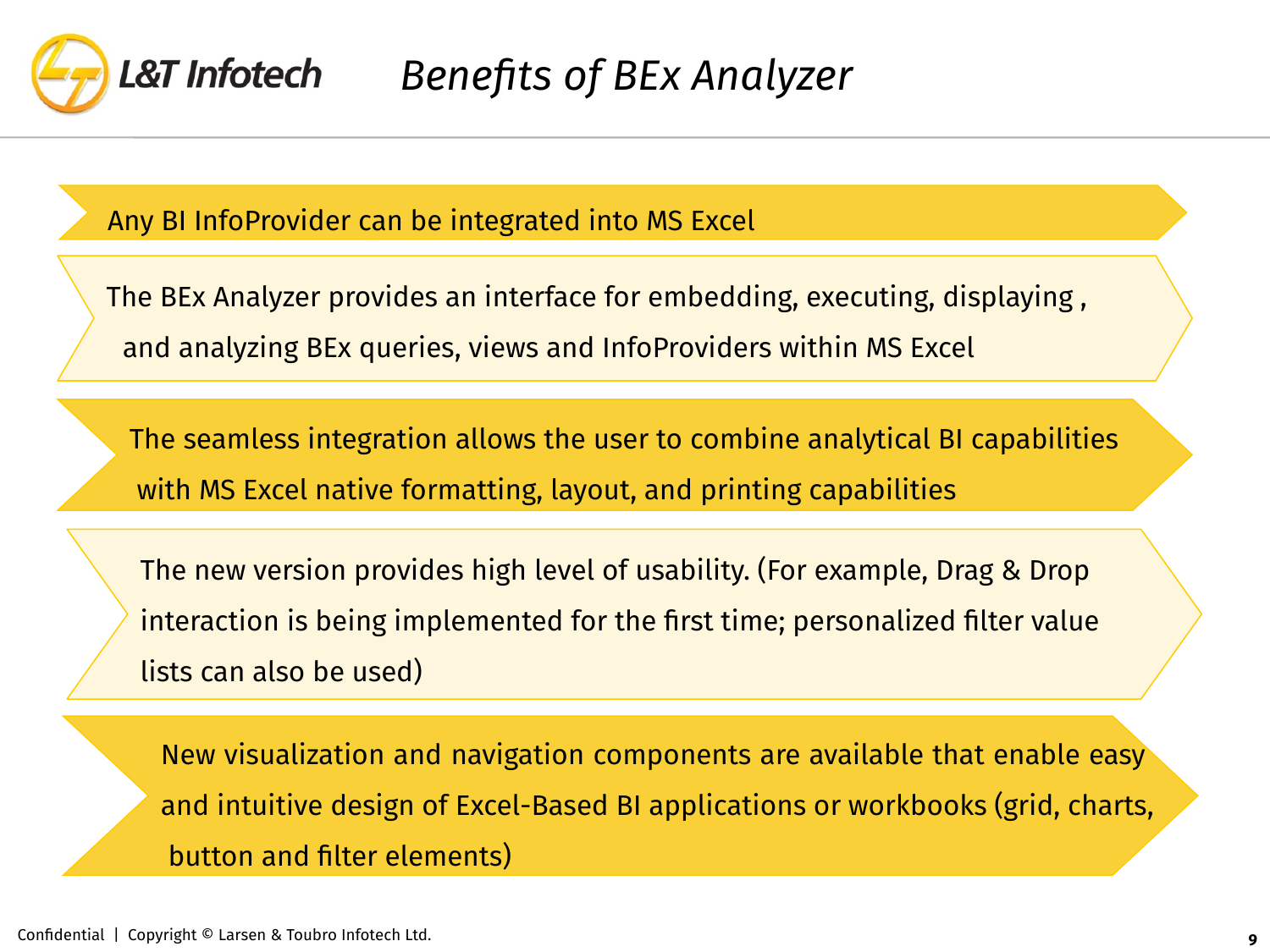

# Benefits of BEx Analyzer
 Any BI InfoProvider can be integrated into MS Excel
The BEx Analyzer provides an interface for embedding, executing, displaying , and analyzing BEx queries, views and InfoProviders within MS Excel

The seamless integration allows the user to combine analytical BI capabilities
 with MS Excel native formatting, layout, and printing capabilities
The new version provides high level of usability. (For example, Drag & Drop interaction is being implemented for the first time; personalized filter value lists can also be used)
New visualization and navigation components are available that enable easy
and intuitive design of Excel-Based BI applications or workbooks (grid, charts,
 button and filter elements)
Confidential  |  Copyright © Larsen & Toubro Infotech Ltd.
9